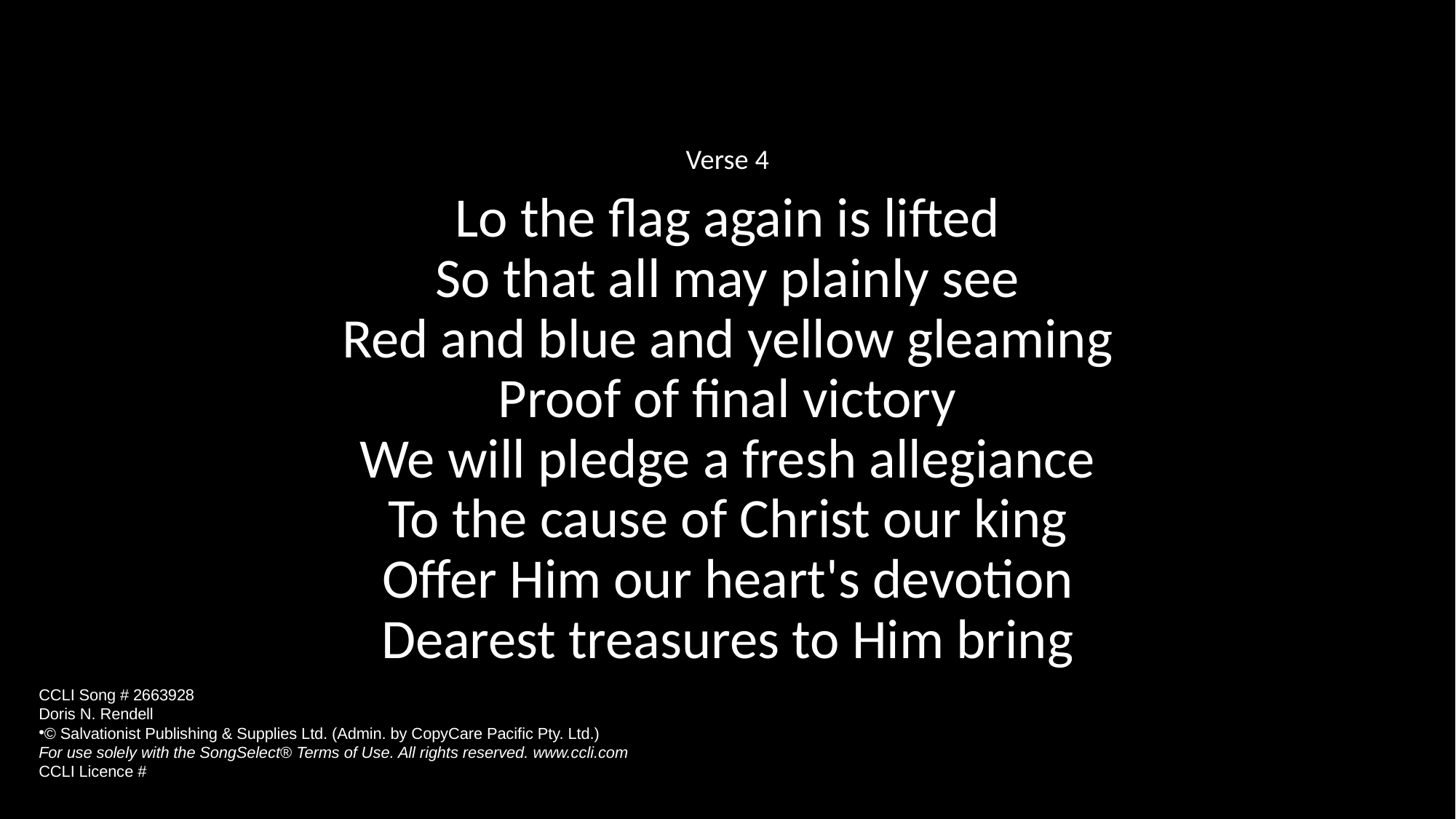

Verse 4
Lo the flag again is lifted
So that all may plainly see
Red and blue and yellow gleaming
Proof of final victory
We will pledge a fresh allegiance
To the cause of Christ our king
Offer Him our heart's devotion
Dearest treasures to Him bring

CCLI Song # 2663928
Doris N. Rendell
© Salvationist Publishing & Supplies Ltd. (Admin. by CopyCare Pacific Pty. Ltd.)
For use solely with the SongSelect® Terms of Use. All rights reserved. www.ccli.com
CCLI Licence #